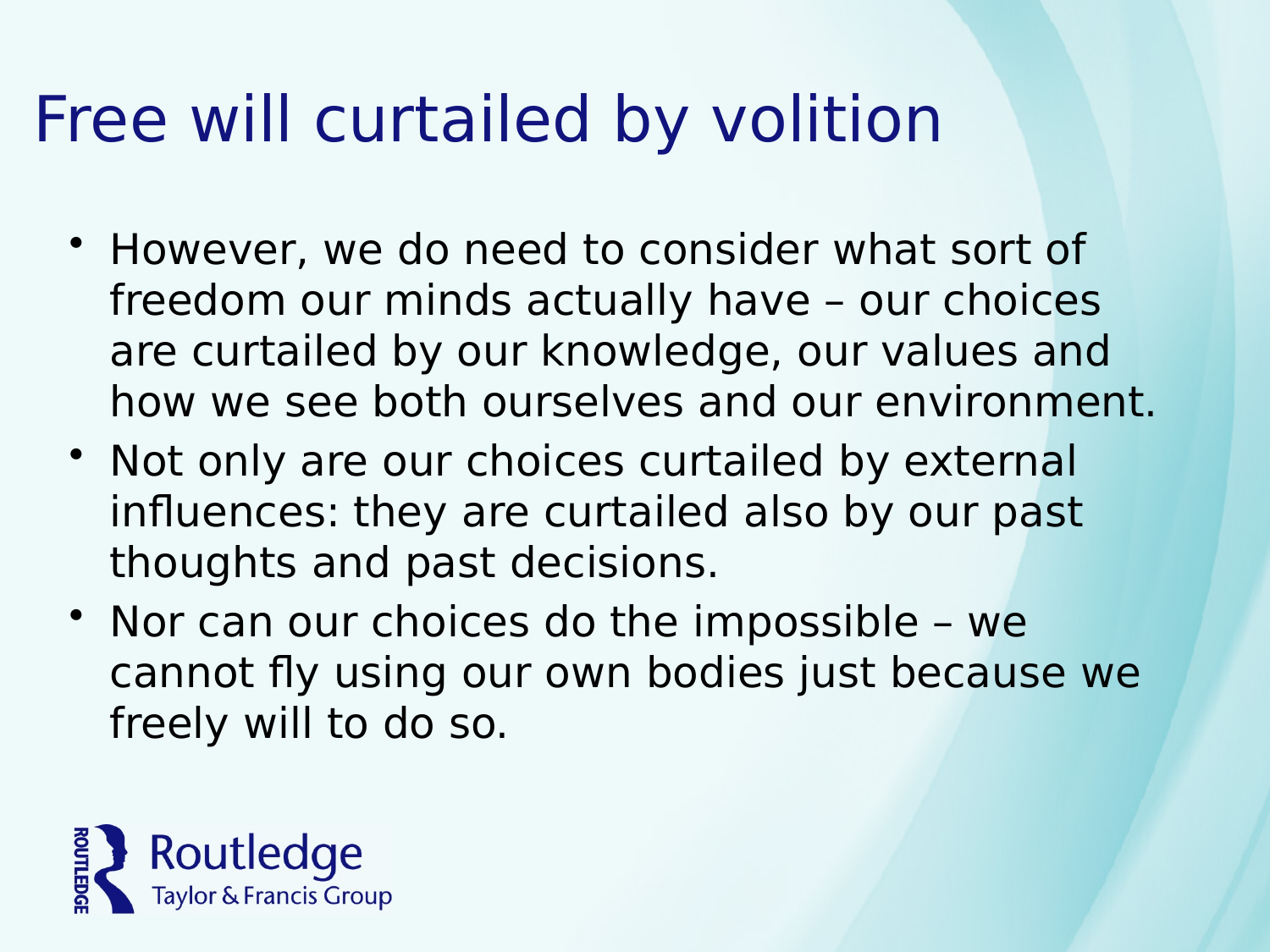

# Free will curtailed by volition
However, we do need to consider what sort of freedom our minds actually have – our choices are curtailed by our knowledge, our values and how we see both ourselves and our environment.
Not only are our choices curtailed by external influences: they are curtailed also by our past thoughts and past decisions.
Nor can our choices do the impossible – we cannot fly using our own bodies just because we freely will to do so.